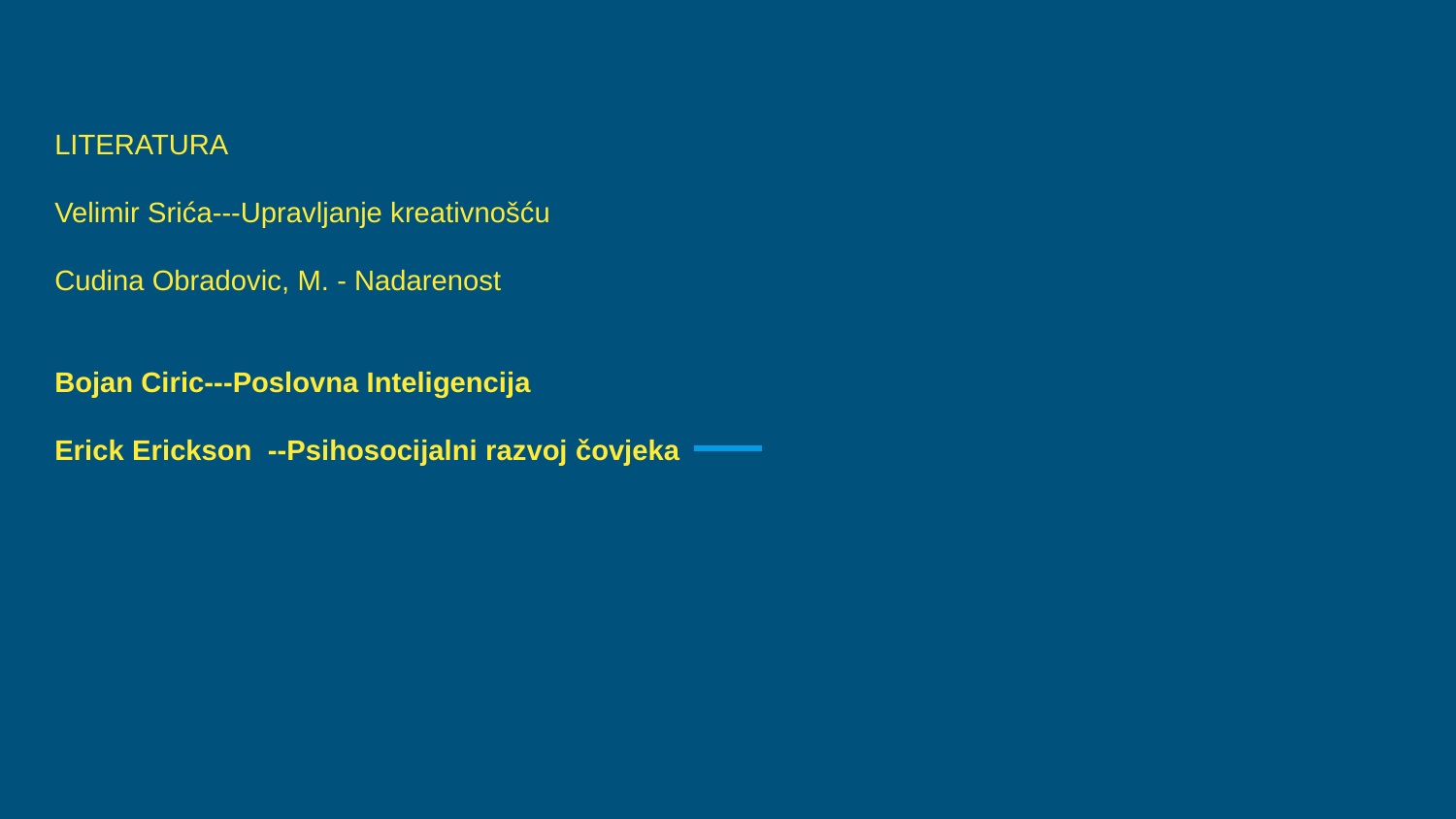

LITERATURA

Velimir Srića---Upravljanje kreativnošću

Cudina Obradovic, M. - Nadarenost

Bojan Ciric---Poslovna Inteligencija

Erick Erickson  --Psihosocijalni razvoj čovjeka